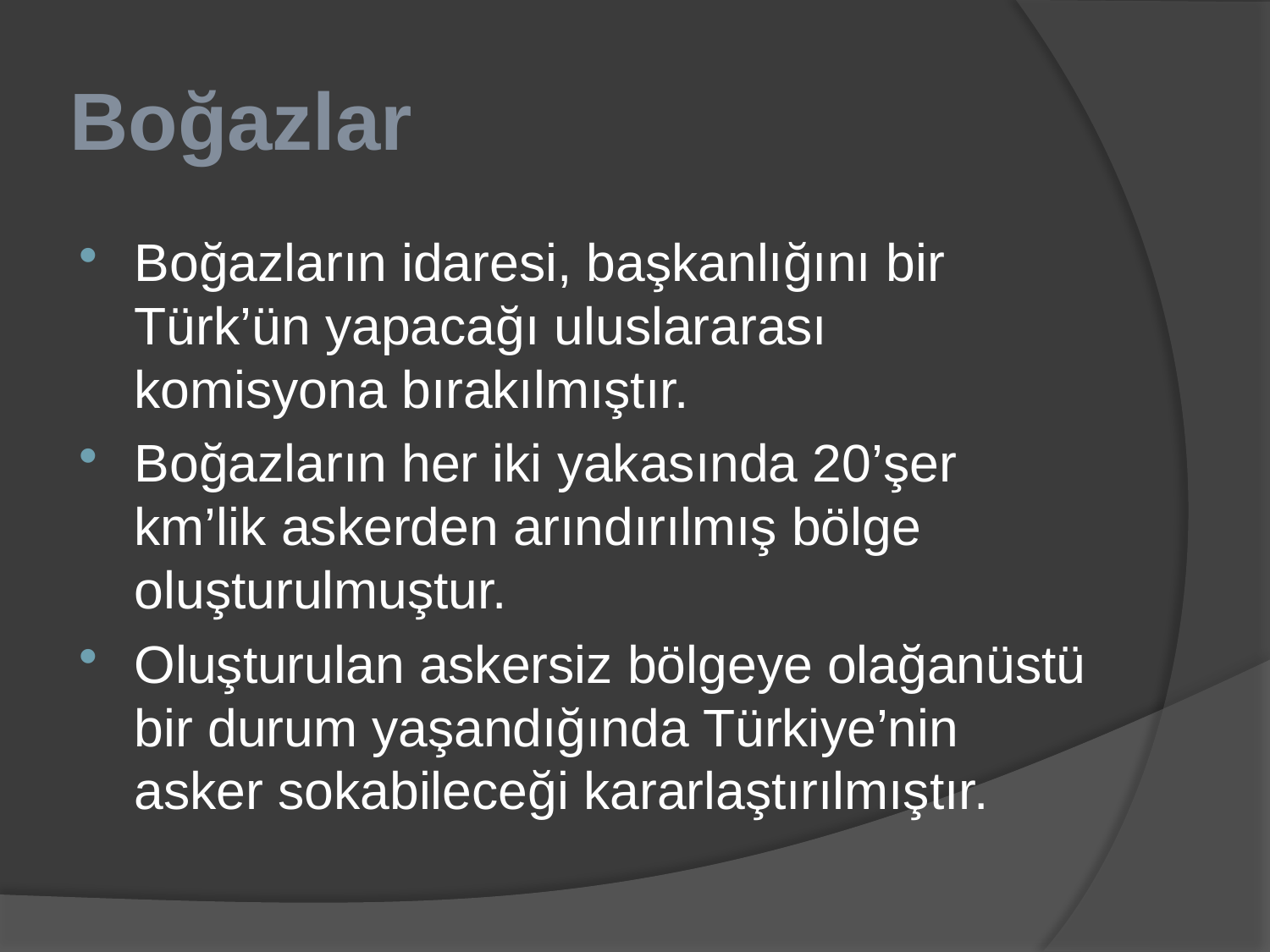

# Boğazlar
Boğazların idaresi, başkanlığını bir Türk’ün yapacağı uluslararası komisyona bırakılmıştır.
Boğazların her iki yakasında 20’şer km’lik askerden arındırılmış bölge oluşturulmuştur.
Oluşturulan askersiz bölgeye olağanüstü bir durum yaşandığında Türkiye’nin asker sokabileceği kararlaştırılmıştır.